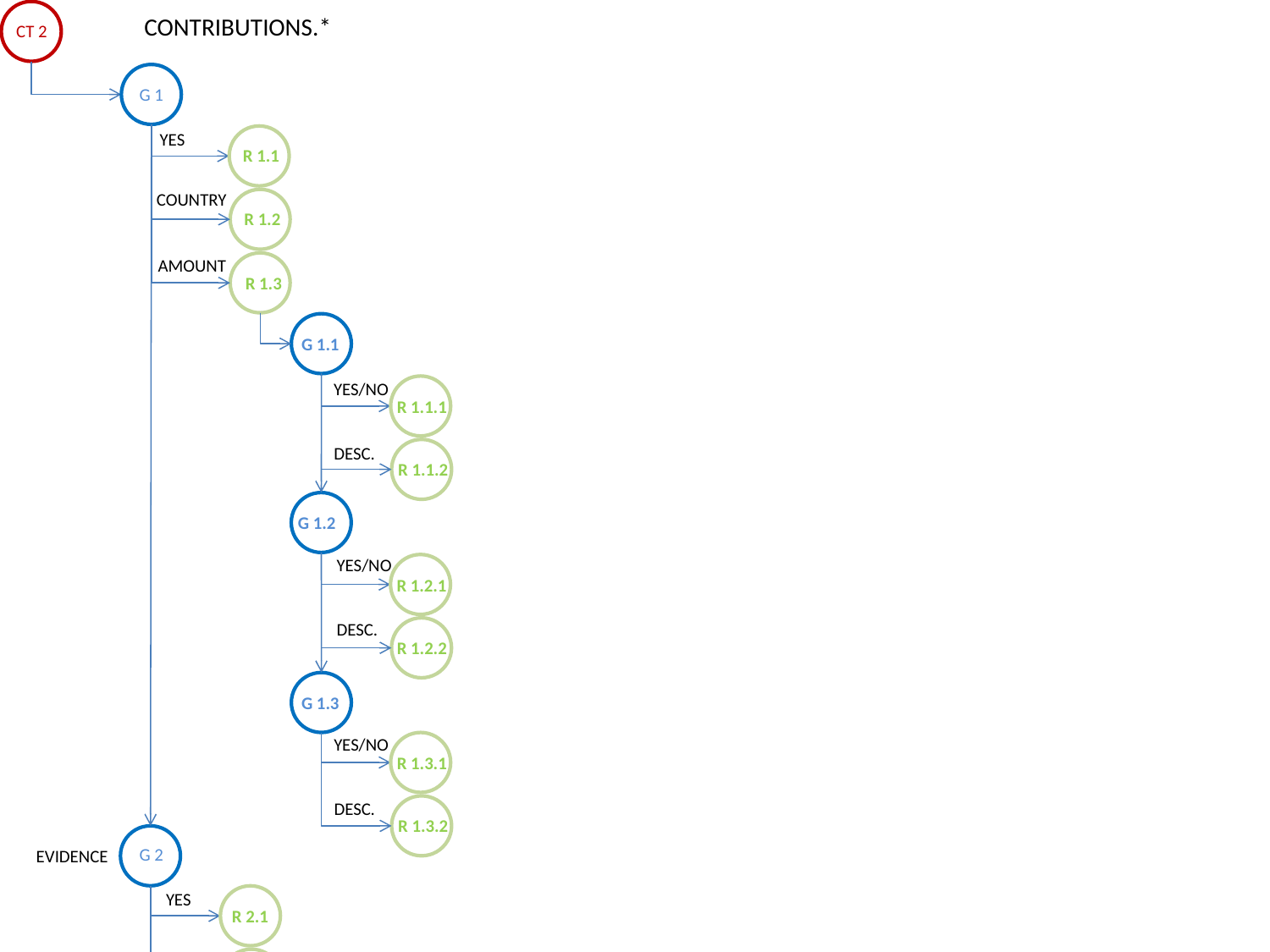

CONTRIBUTIONS.*
CT 2

G 1
YES

R 1.1
COUNTRY

R 1.2
AMOUNT

R 1.3

G 1.1
YES/NO

R 1.1.1
DESC.

R 1.1.2

G 1.2
YES/NO

R 1.2.1
DESC.

R 1.2.2

G 1.3
YES/NO

R 1.3.1
DESC.

R 1.3.2

G 2
EVIDENCE
YES

R 2.1
URL

R 2.2
CODE

R 2.3